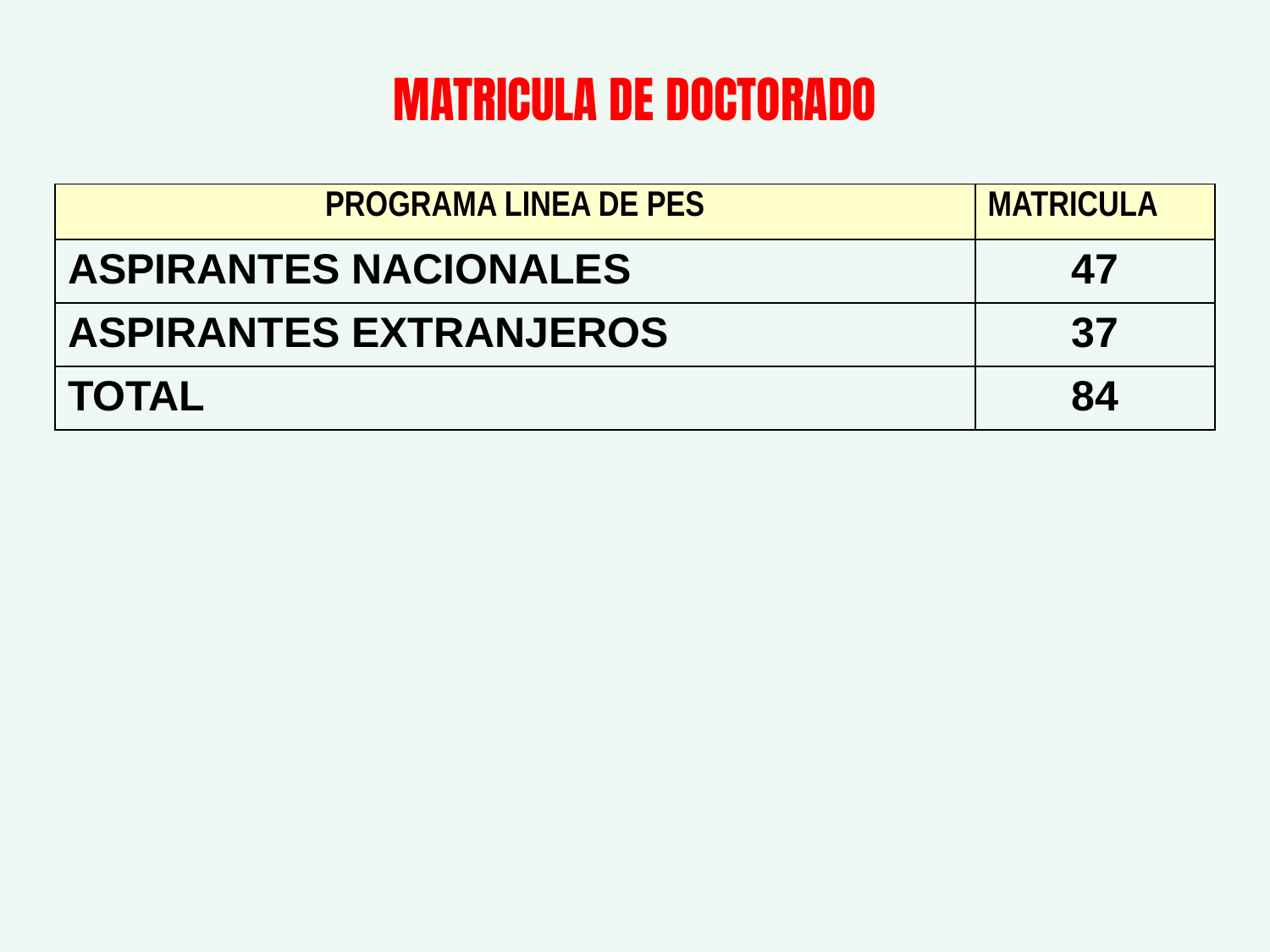

MATRICULA DE DOCTORADO
| PROGRAMA LINEA DE PES | MATRICULA |
| --- | --- |
| ASPIRANTES NACIONALES | 47 |
| ASPIRANTES EXTRANJEROS | 37 |
| TOTAL | 84 |